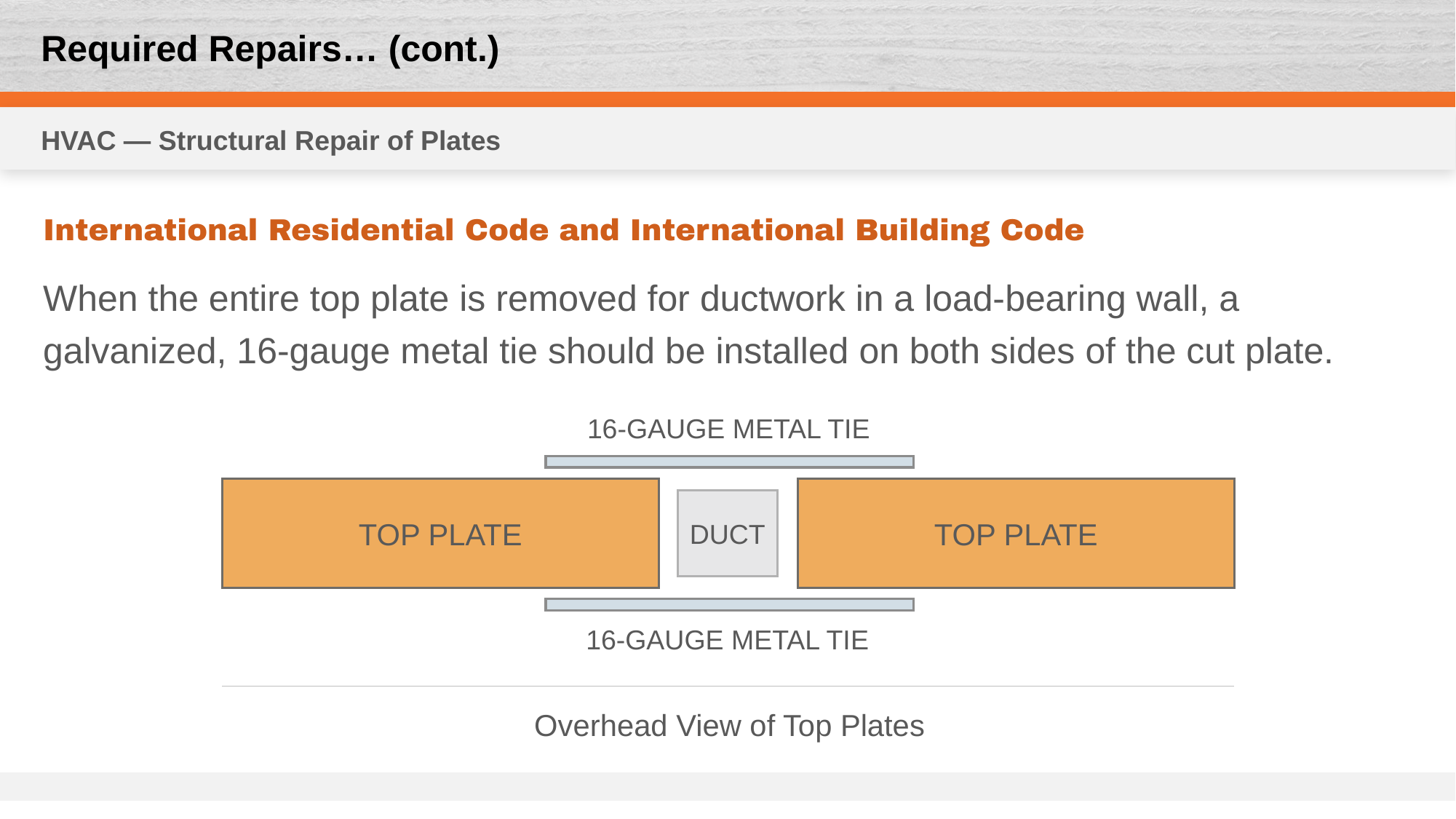

# Required Repairs… (cont.)
HVAC — Structural Repair of Plates
International Residential Code and International Building Code
When the entire top plate is removed for ductwork in a load-bearing wall, a galvanized, 16-gauge metal tie should be installed on both sides of the cut plate.
16-GAUGE METAL TIE

TOP PLATE
TOP PLATE
DUCT

16-GAUGE METAL TIE
Overhead View of Top Plates